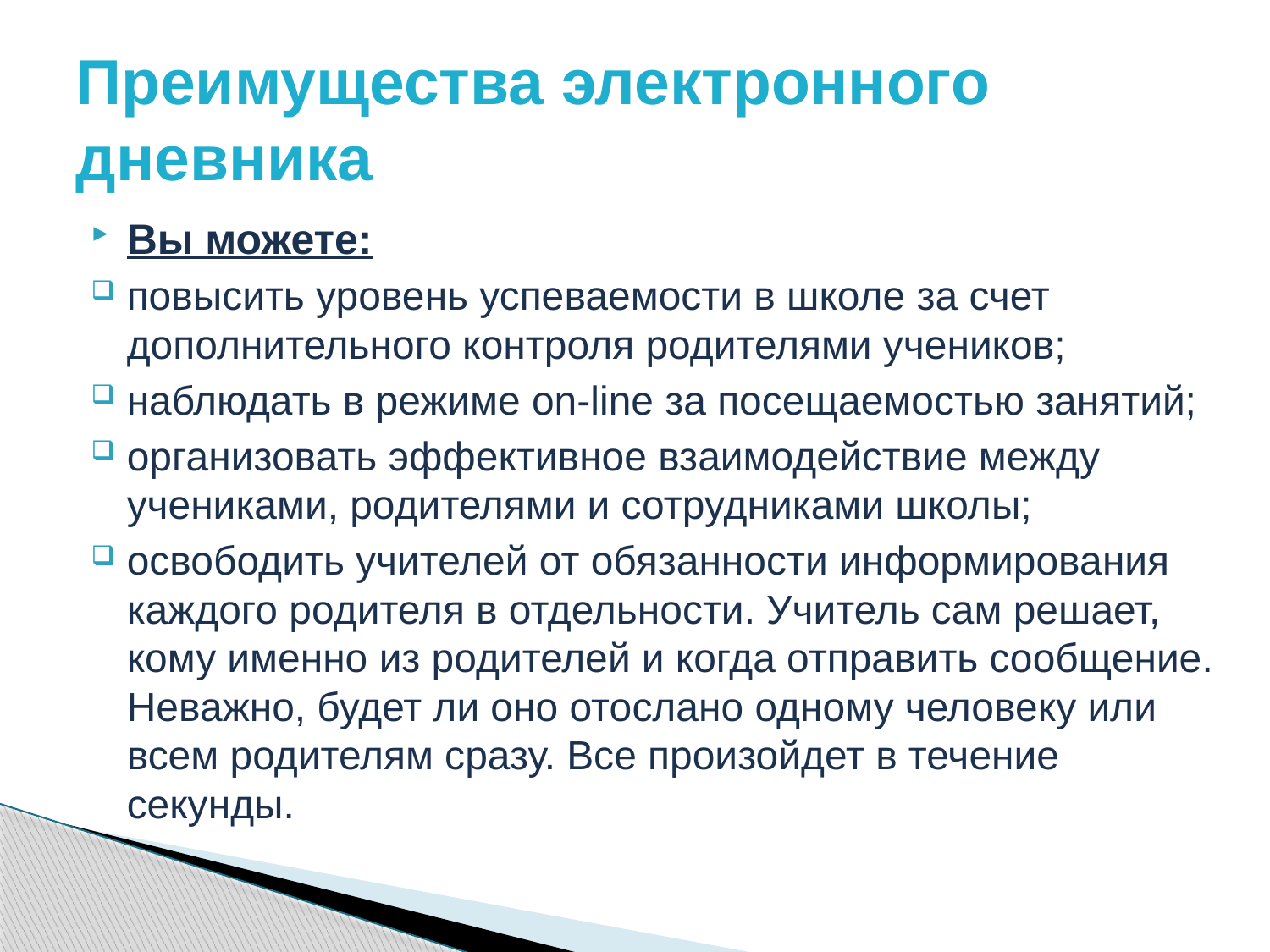

# Преимущества электронного дневника
Вы можете:
повысить уровень успеваемости в школе за счет дополнительного контроля родителями учеников;
наблюдать в режиме on-line за посещаемостью занятий;
организовать эффективное взаимодействие между учениками, родителями и сотрудниками школы;
освободить учителей от обязанности информирования каждого родителя в отдельности. Учитель сам решает, кому именно из родителей и когда отправить сообщение. Неважно, будет ли оно отослано одному человеку или всем родителям сразу. Все произойдет в течение секунды.